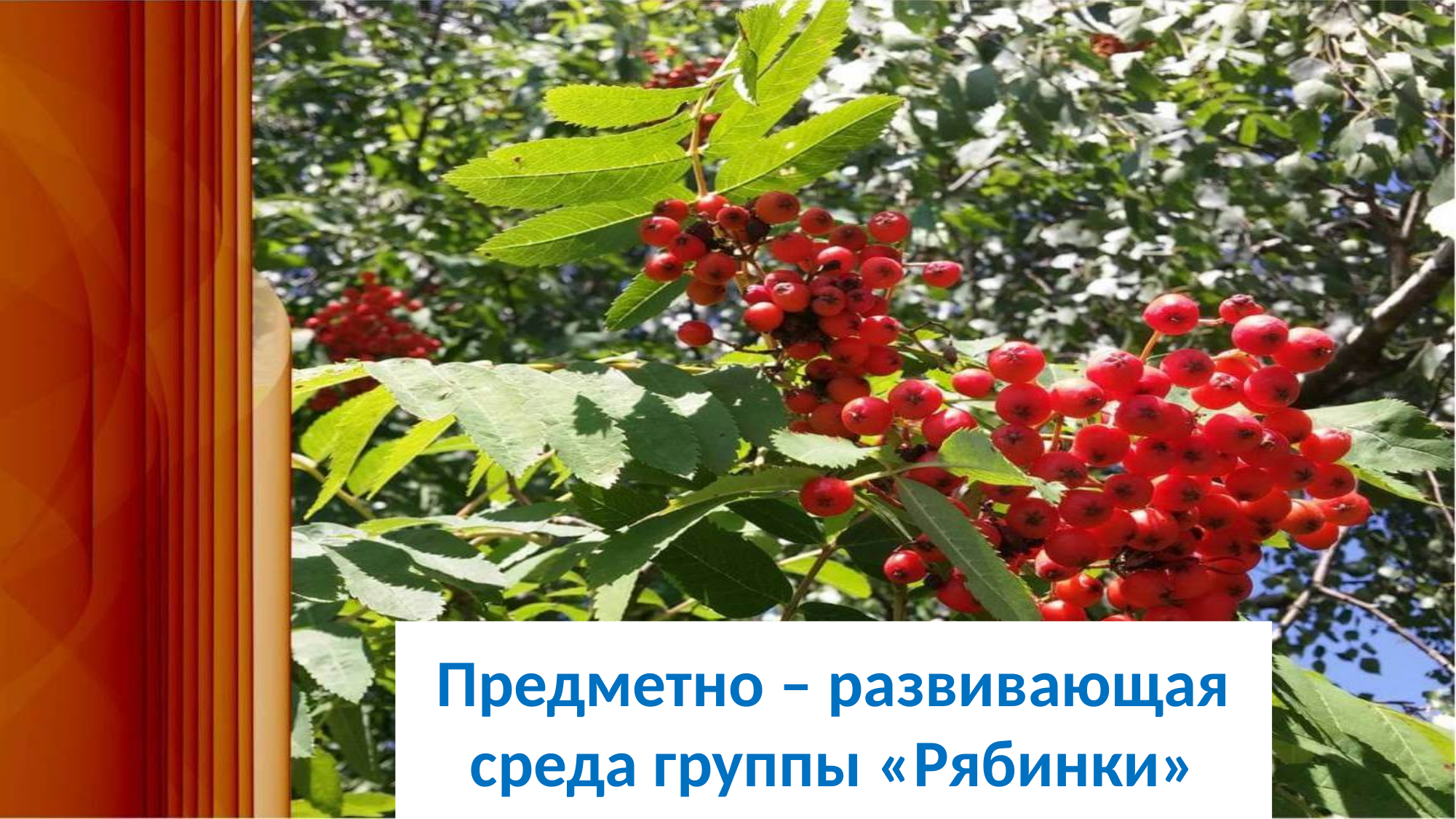

# Предметно – развивающая среда группы «Рябинки»